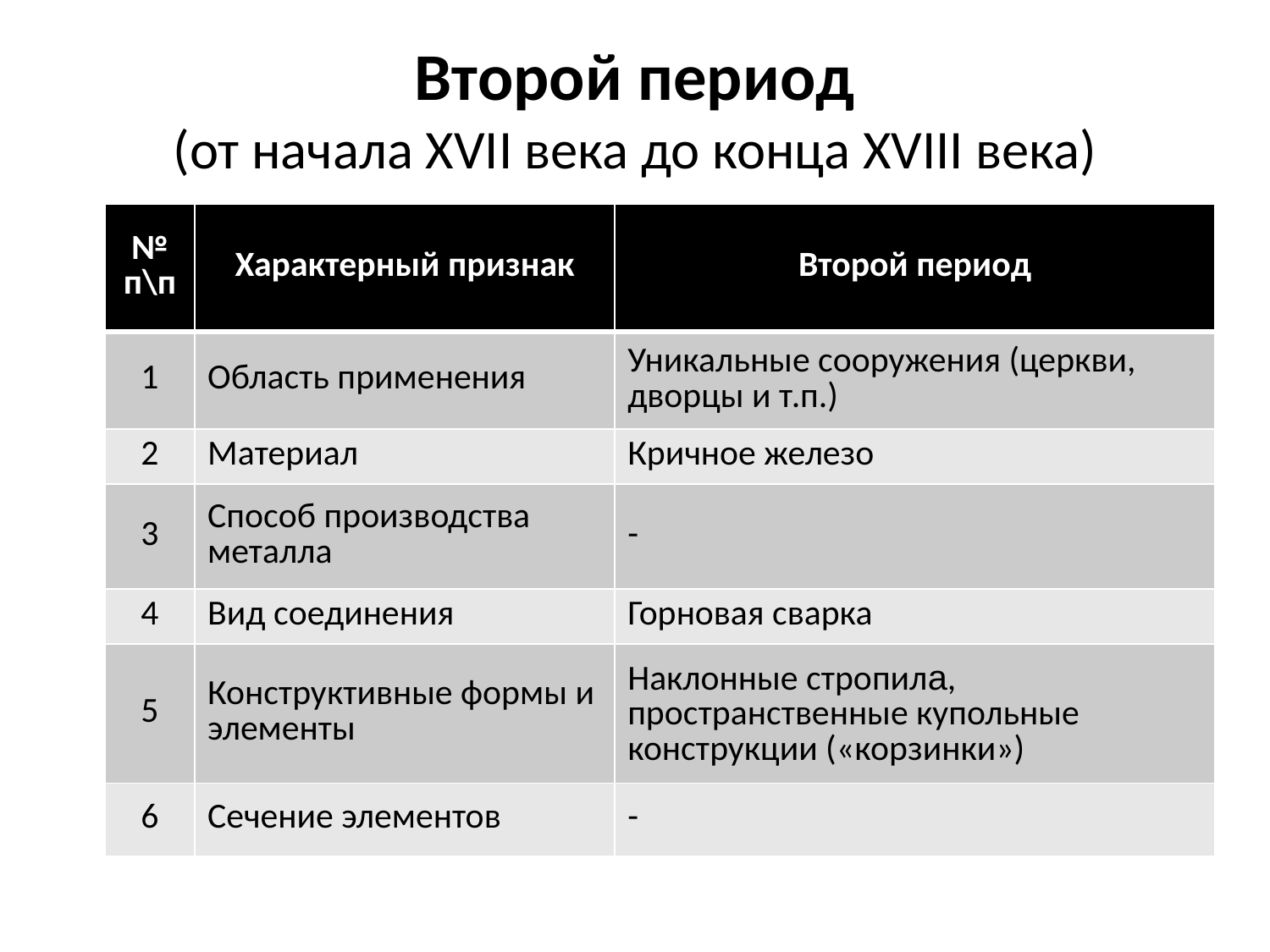

# Второй период (от начала ХVII века до конца ХVIII века)
| № п\п | Характерный признак | Второй период |
| --- | --- | --- |
| 1 | Область применения | Уникальные сооружения (церкви, дворцы и т.п.) |
| 2 | Материал | Кричное железо |
| 3 | Способ производства металла | - |
| 4 | Вид соединения | Горновая сварка |
| 5 | Конструктивные формы и элементы | Наклонные стропила, пространственные купольные конструкции («корзинки») |
| 6 | Сечение элементов | - |